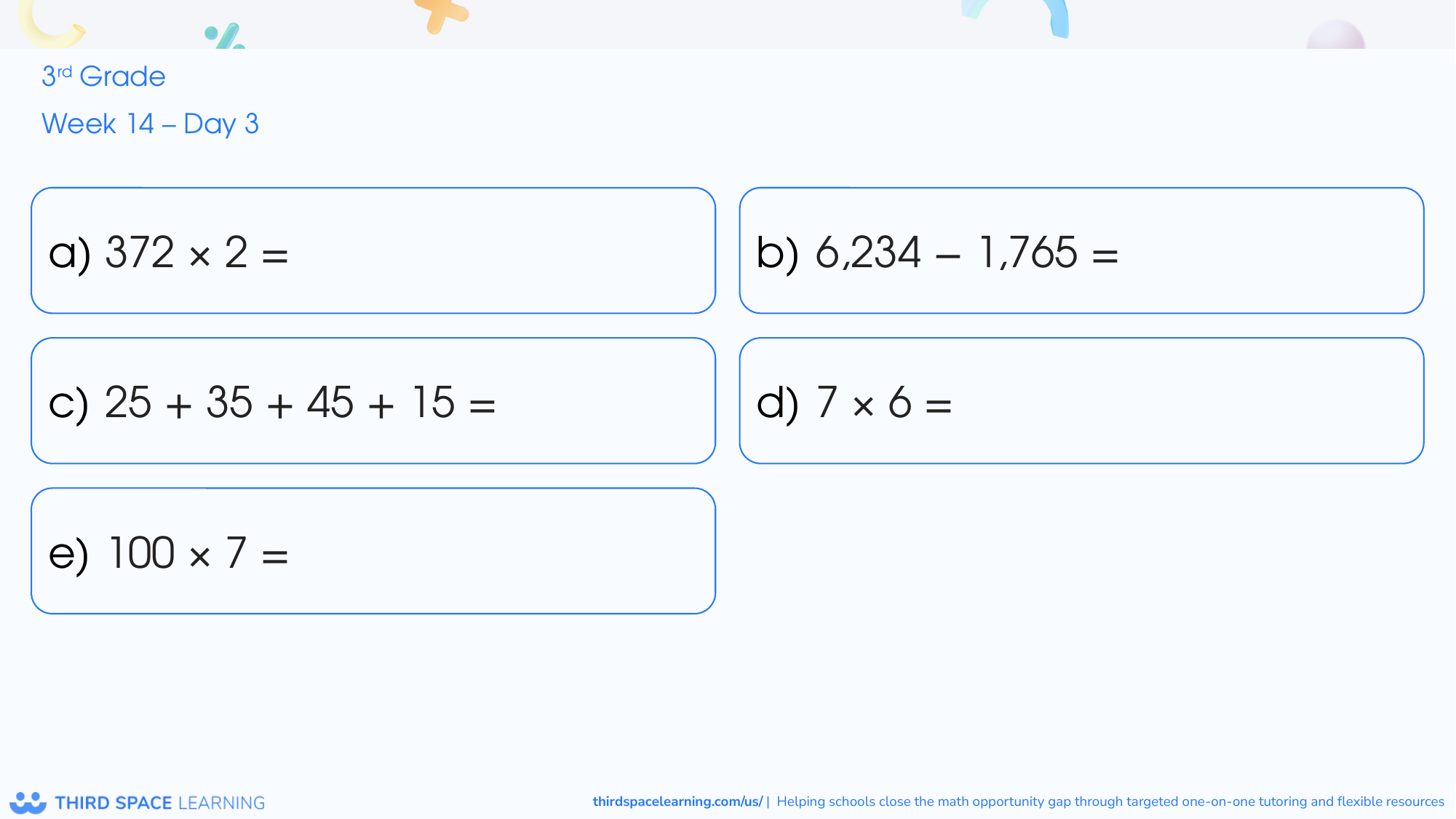

3rd Grade
Week 14 – Day 3
372 × 2 =
6,234 − 1,765 =
25 + 35 + 45 + 15 =
7 × 6 =
100 × 7 =